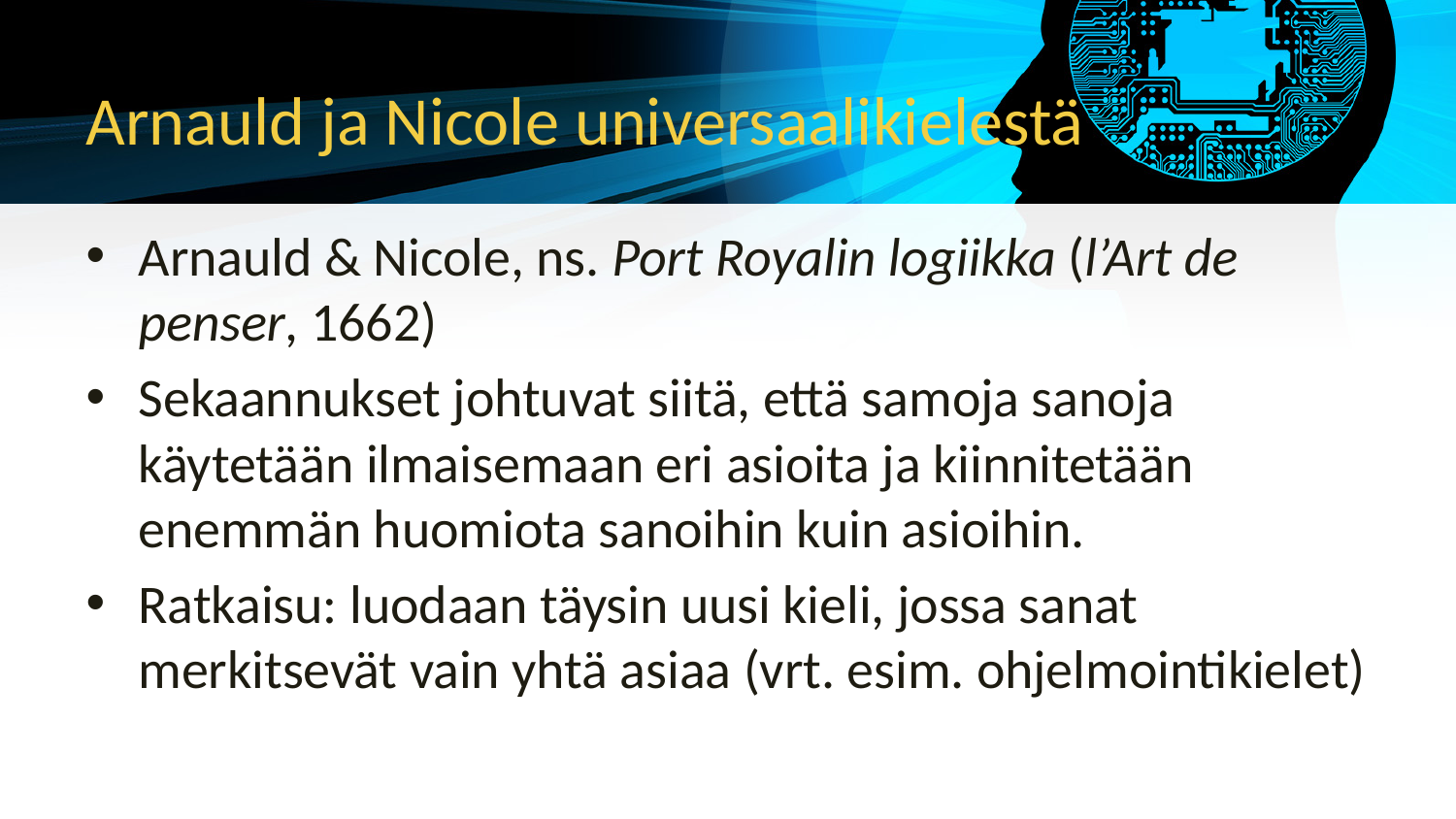

# Arnauld ja Nicole universaalikielestä
Arnauld & Nicole, ns. Port Royalin logiikka (l’Art de penser, 1662)
Sekaannukset johtuvat siitä, että samoja sanoja käytetään ilmaisemaan eri asioita ja kiinnitetään enemmän huomiota sanoihin kuin asioihin.
Ratkaisu: luodaan täysin uusi kieli, jossa sanat merkitsevät vain yhtä asiaa (vrt. esim. ohjelmointikielet)